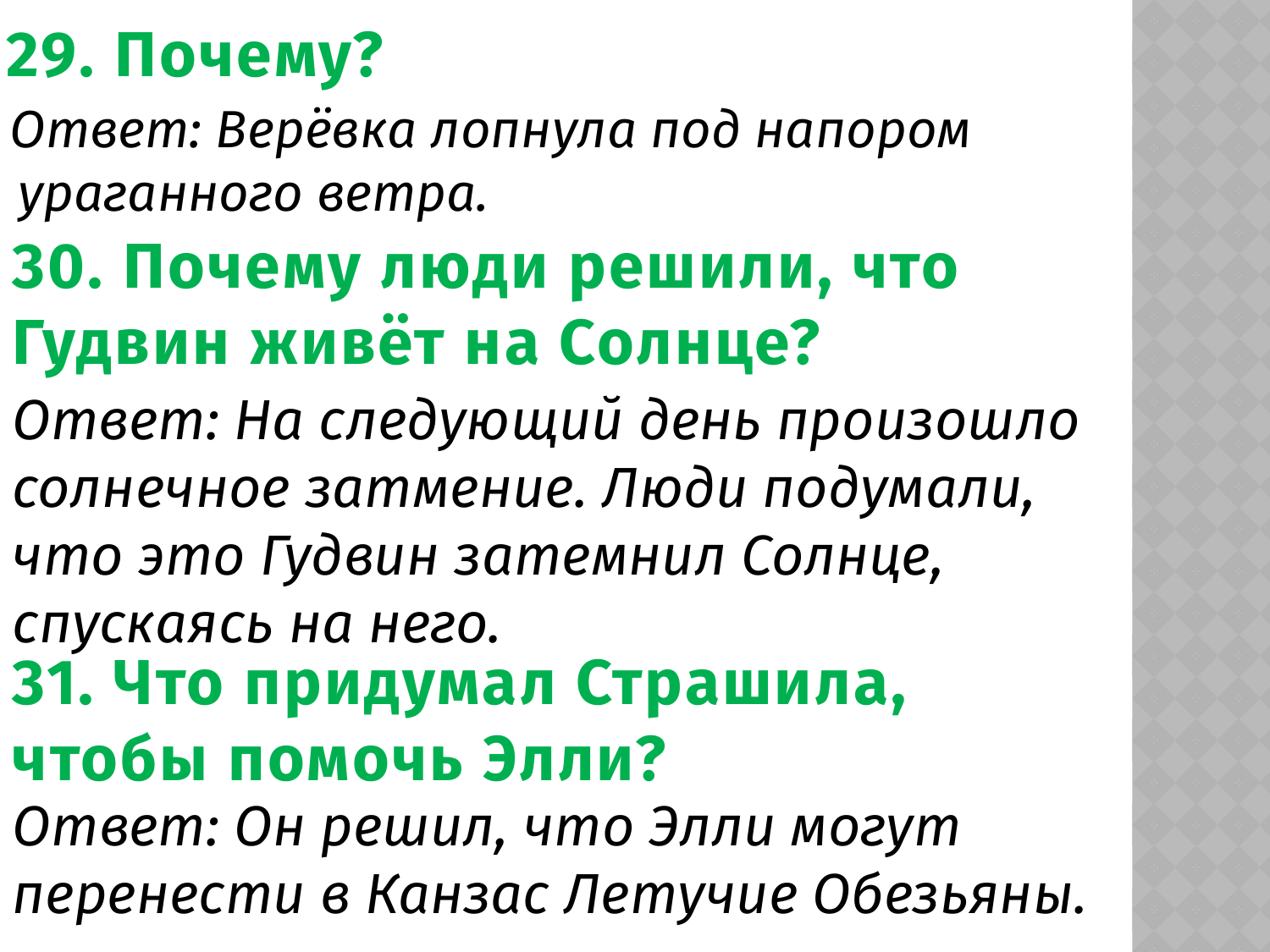

# 29. Почему?
  Ответ: Верёвка лопнула под напором ураганного ветра.
30. Почему люди решили, что Гудвин живёт на Солнце?
Ответ: На следующий день произошло солнечное затмение. Люди подумали, что это Гудвин затемнил Солнце, спускаясь на него.
31. Что придумал Страшила, чтобы помочь Элли?

Ответ: Он решил, что Элли могут перенести в Канзас Летучие Обезьяны.